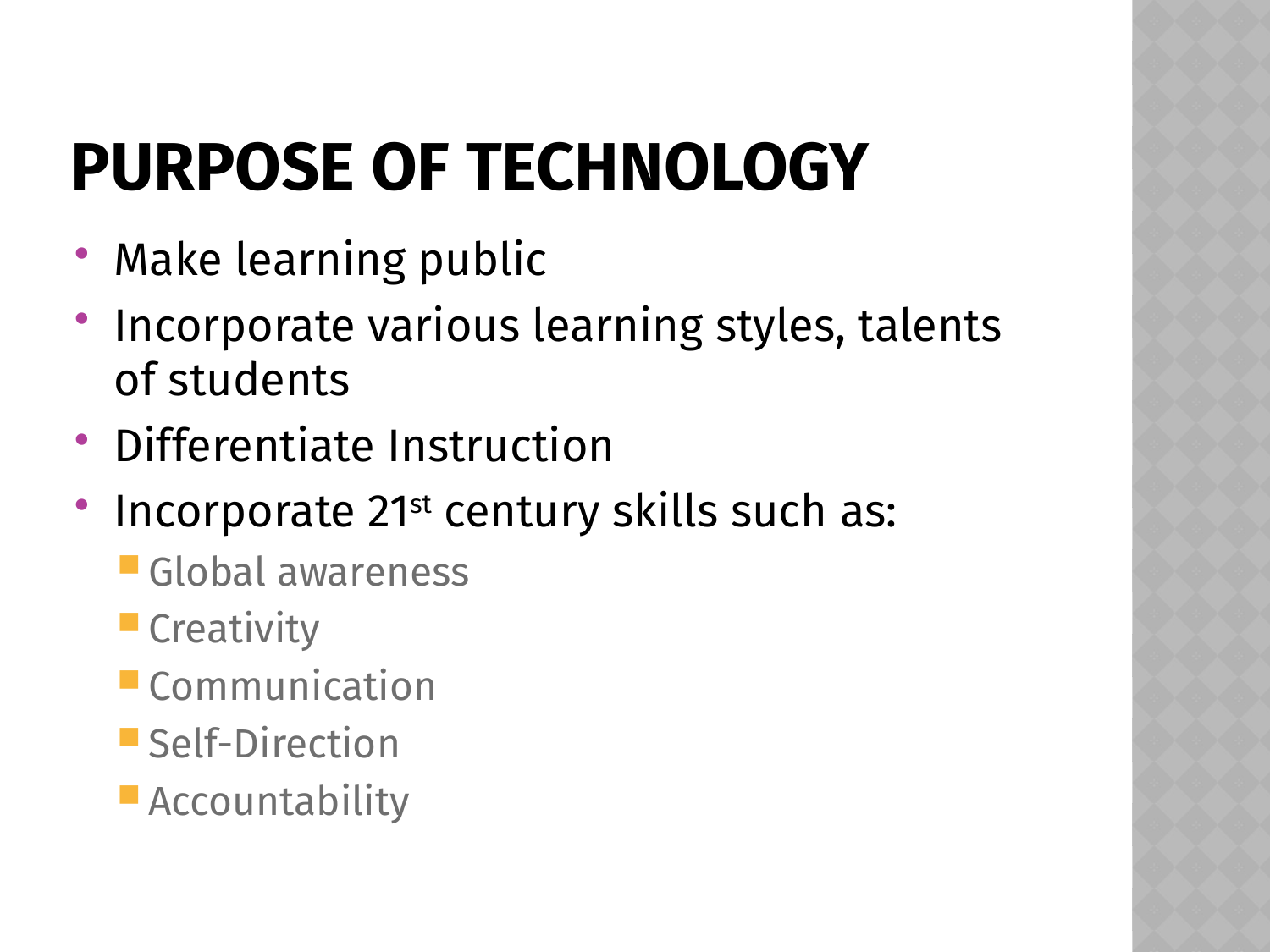

# Purpose of Technology
Make learning public
Incorporate various learning styles, talents of students
Differentiate Instruction
Incorporate 21st century skills such as:
Global awareness
Creativity
Communication
Self-Direction
Accountability